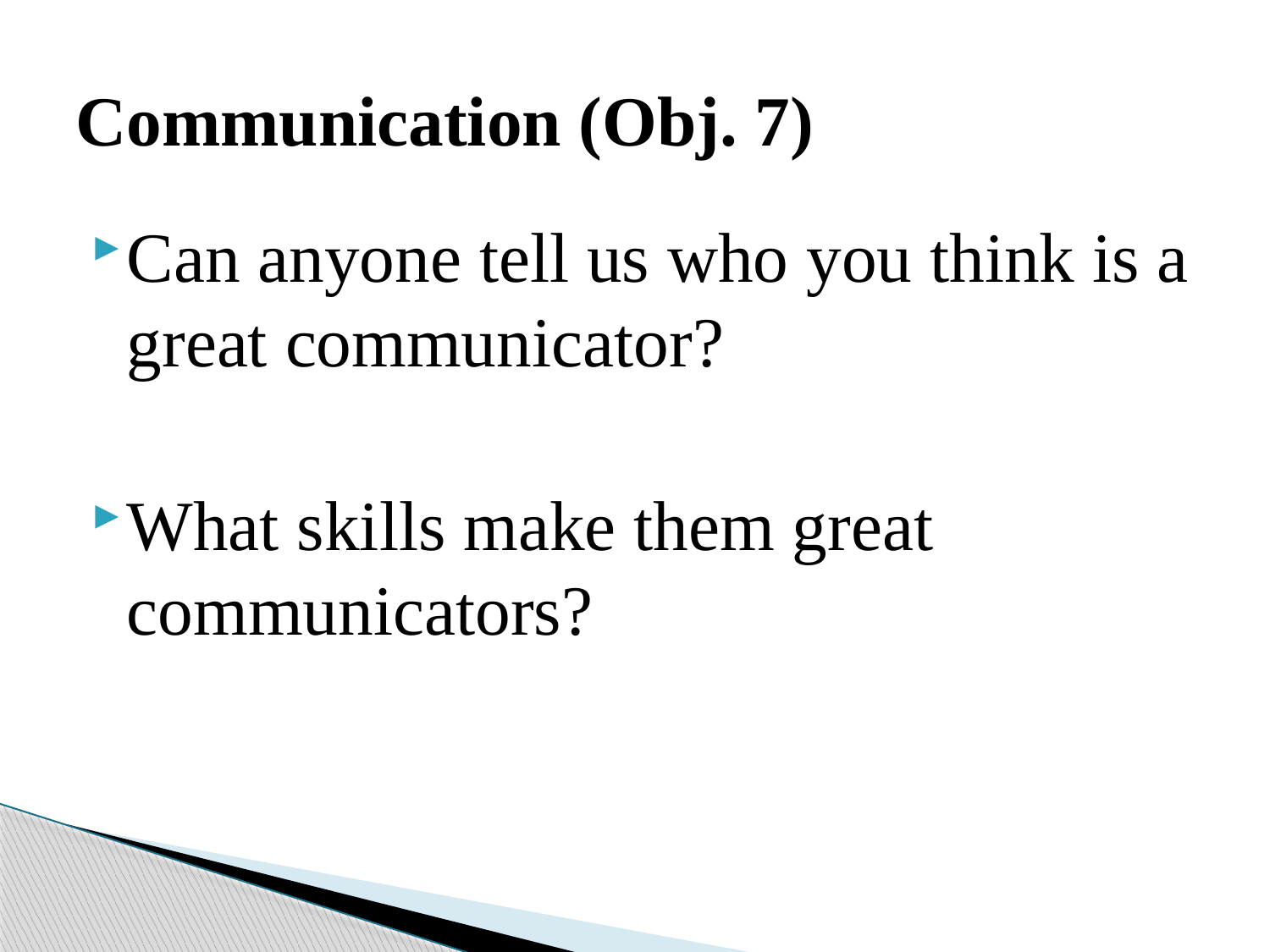

# Communication (Obj. 7)
Can anyone tell us who you think is a great communicator?

What skills make them great communicators?